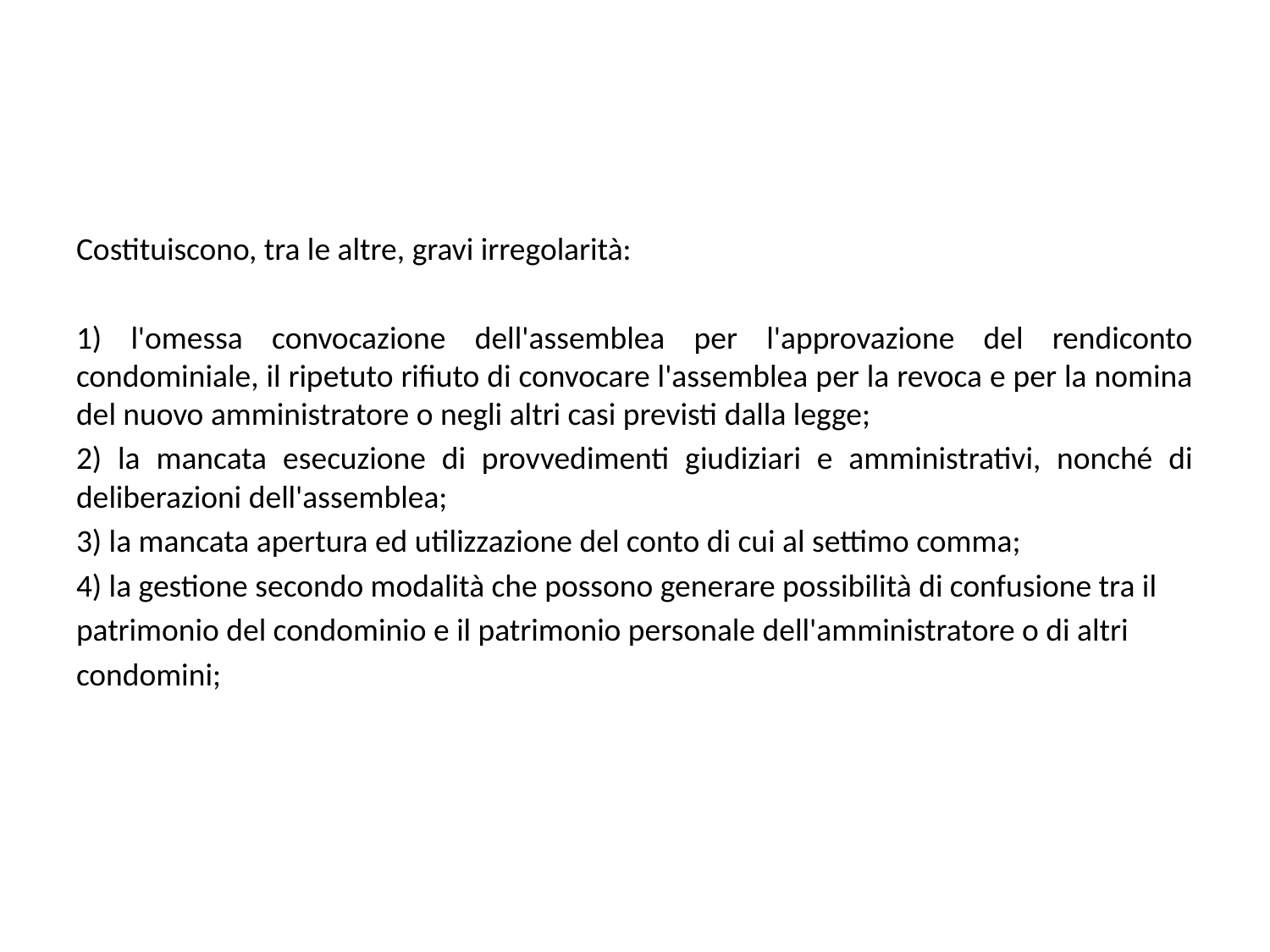

Costituiscono, tra le altre, gravi irregolarità:

1) l'omessa convocazione dell'assemblea per l'approvazione del rendiconto condominiale, il ripetuto rifiuto di convocare l'assemblea per la revoca e per la nomina del nuovo amministratore o negli altri casi previsti dalla legge;
2) la mancata esecuzione di provvedimenti giudiziari e amministrativi, nonché di deliberazioni dell'assemblea;
3) la mancata apertura ed utilizzazione del conto di cui al settimo comma;
4) la gestione secondo modalità che possono generare possibilità di confusione tra il
patrimonio del condominio e il patrimonio personale dell'amministratore o di altri
condomini;